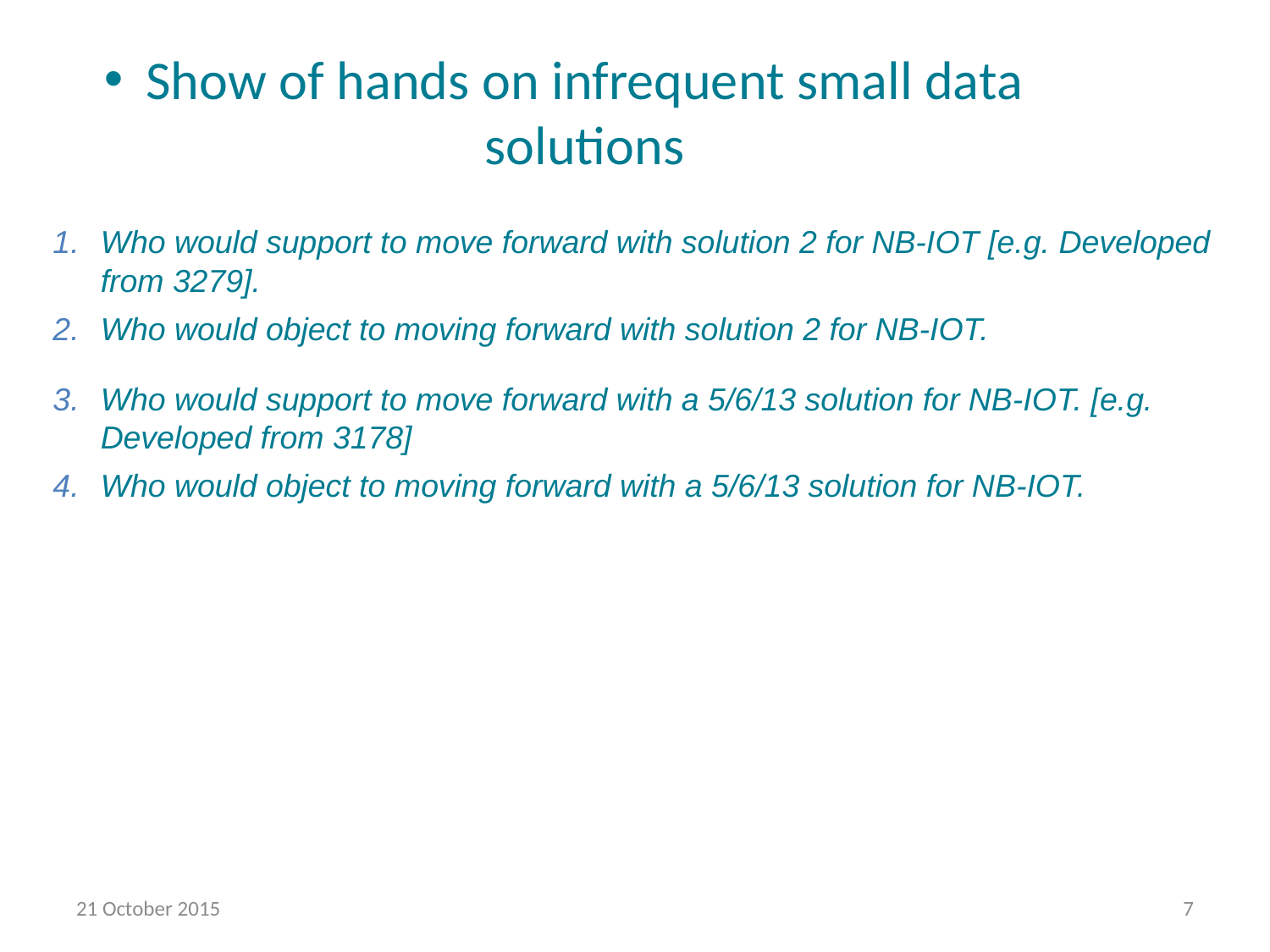

# Show of hands on infrequent small data solutions
Who would support to move forward with solution 2 for NB-IOT [e.g. Developed from 3279].
Who would object to moving forward with solution 2 for NB-IOT.
Who would support to move forward with a 5/6/13 solution for NB-IOT. [e.g. Developed from 3178]
Who would object to moving forward with a 5/6/13 solution for NB-IOT.

7
21 October 2015